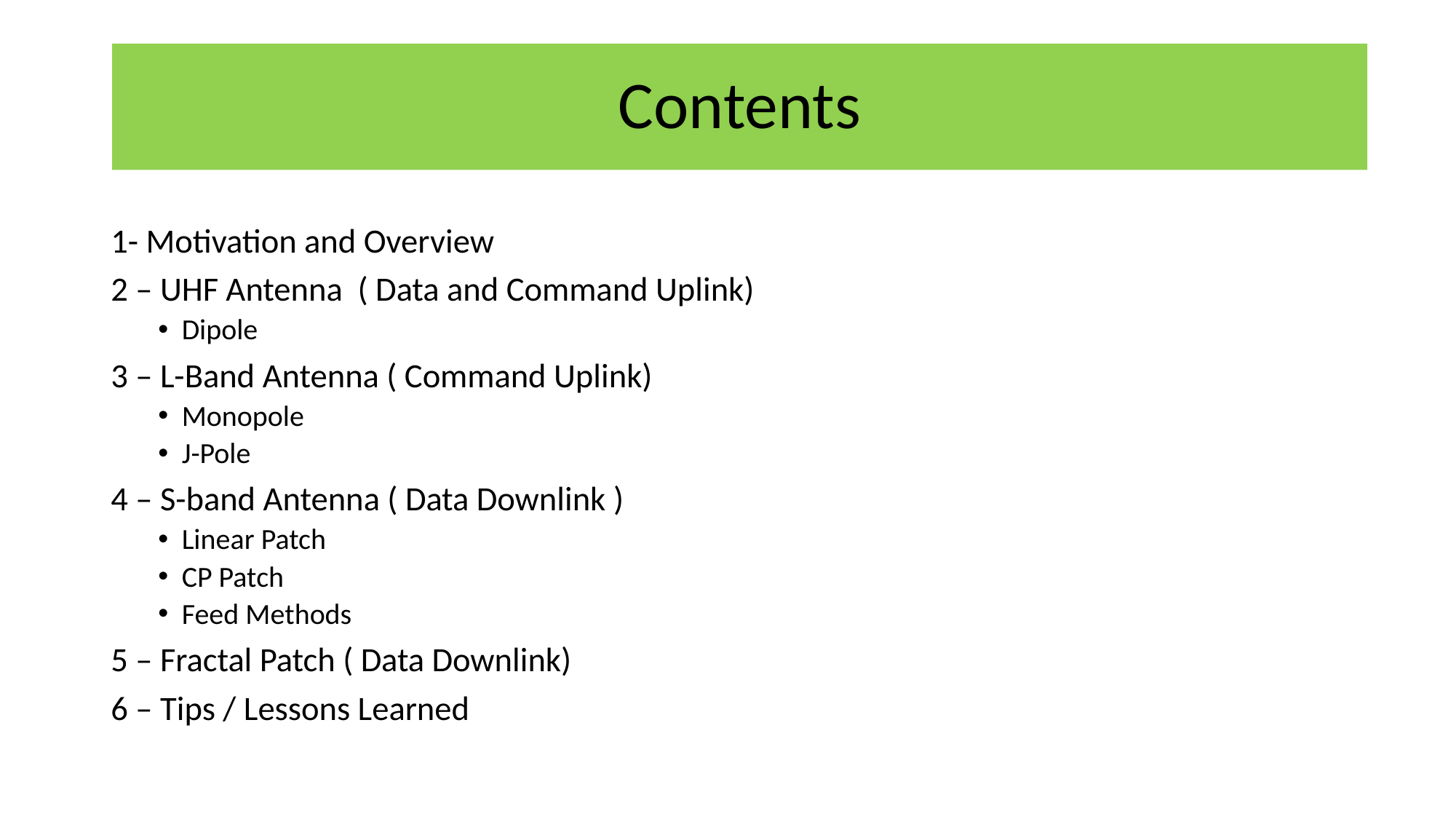

# Contents
1- Motivation and Overview
2 – UHF Antenna  ( Data and Command Uplink)
Dipole
3 – L-Band Antenna ( Command Uplink)
Monopole
J-Pole
4 – S-band Antenna ( Data Downlink )
Linear Patch
CP Patch
Feed Methods
5 – Fractal Patch ( Data Downlink)
6 – Tips / Lessons Learned